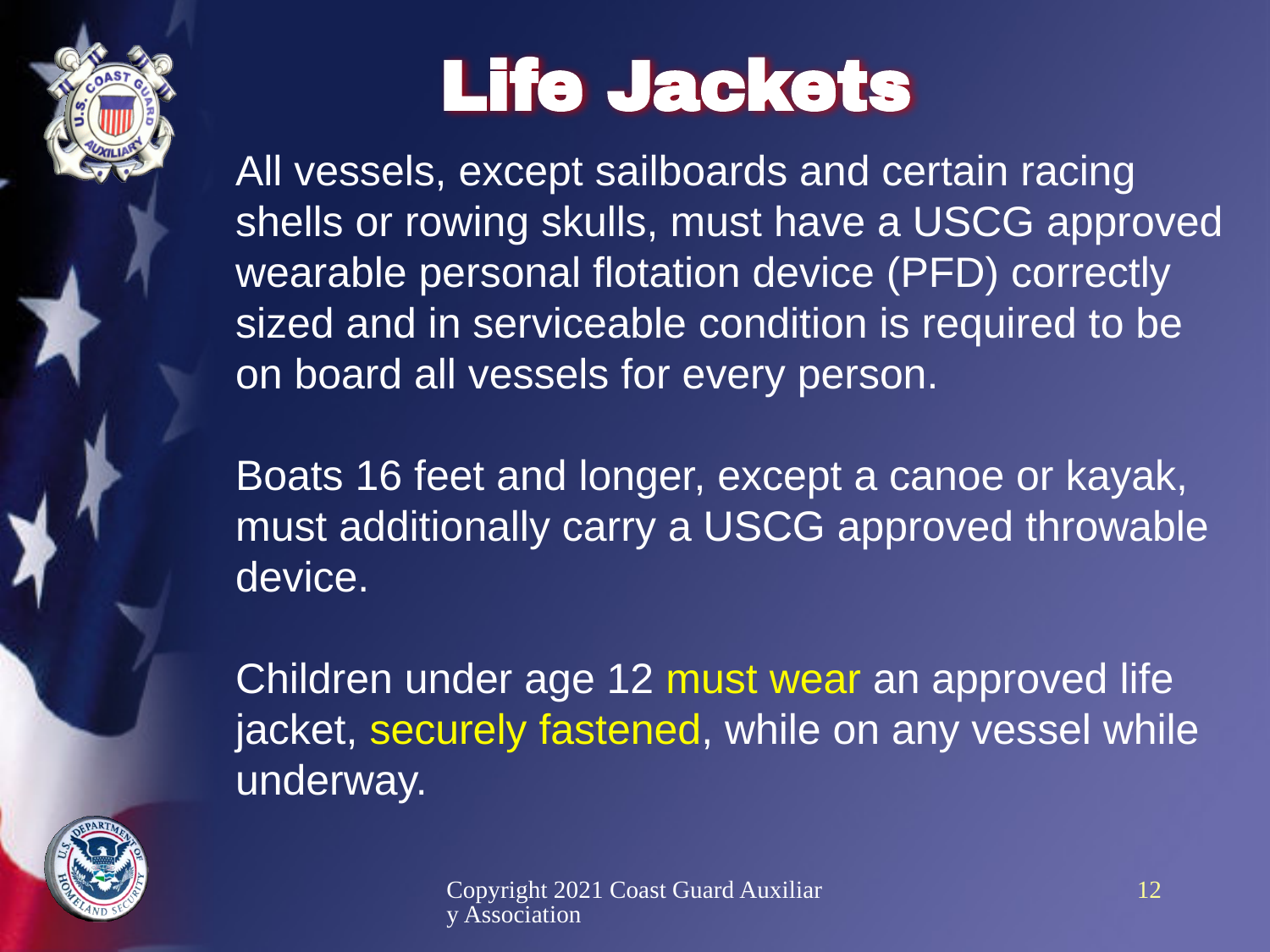

# Life Jackets
All vessels, except sailboards and certain racing shells or rowing skulls, must have a USCG approved wearable personal flotation device (PFD) correctly sized and in serviceable condition is required to be on board all vessels for every person.

Boats 16 feet and longer, except a canoe or kayak, must additionally carry a USCG approved throwable device.

Children under age 12 must wear an approved life jacket, securely fastened, while on any vessel while underway.

Copyright 2021 Coast Guard Auxiliary Association
12